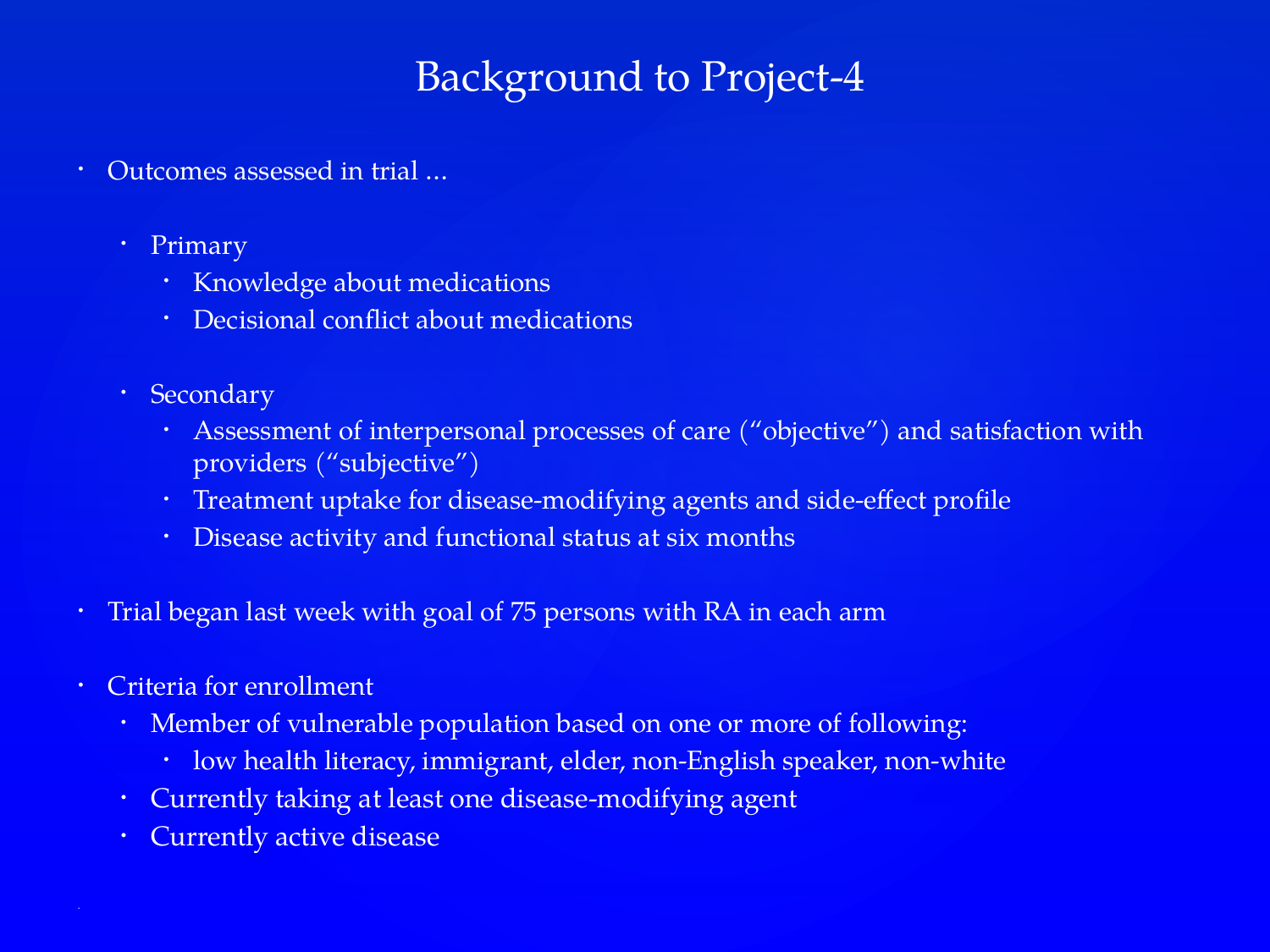

# Background to Project-4

Outcomes assessed in trial …

Primary
Knowledge about medications
Decisional conflict about medications

Secondary
Assessment of interpersonal processes of care (“objective”) and satisfaction with providers (“subjective”)
Treatment uptake for disease-modifying agents and side-effect profile
Disease activity and functional status at six months

Trial began last week with goal of 75 persons with RA in each arm

Criteria for enrollment
Member of vulnerable population based on one or more of following:
low health literacy, immigrant, elder, non-English speaker, non-white
Currently taking at least one disease-modifying agent
Currently active disease